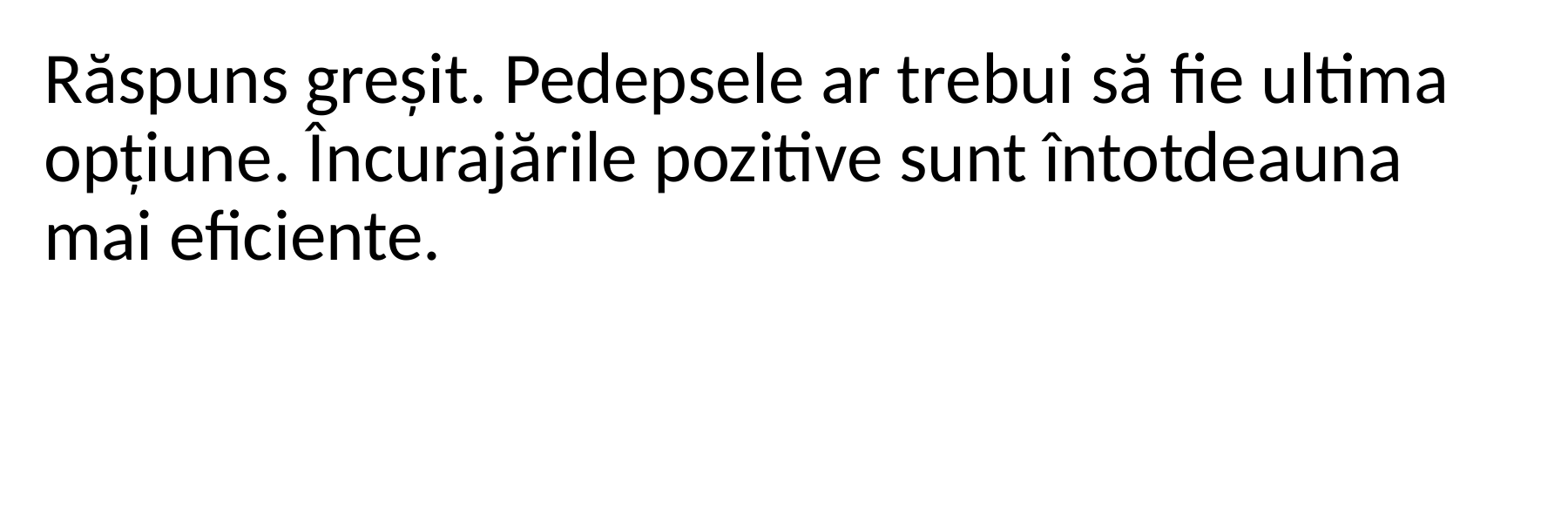

Răspuns greșit. Pedepsele ar trebui să fie ultima opțiune. Încurajările pozitive sunt întotdeauna mai eficiente.